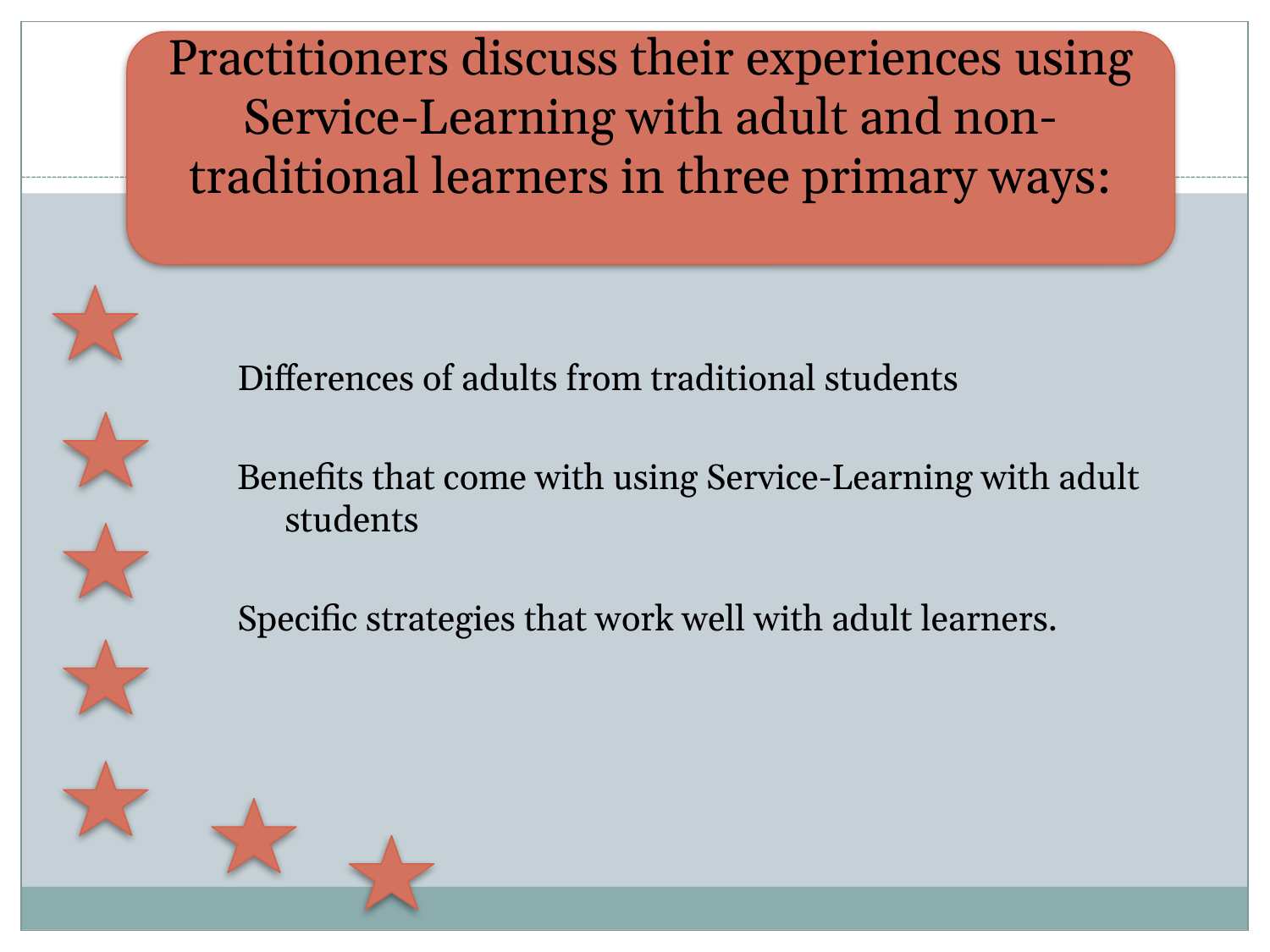

Practitioners discuss their experiences using Service-Learning with adult and non-traditional learners in three primary ways:

Differences of adults from traditional students

Benefits that come with using Service-Learning with adult students

Specific strategies that work well with adult learners.